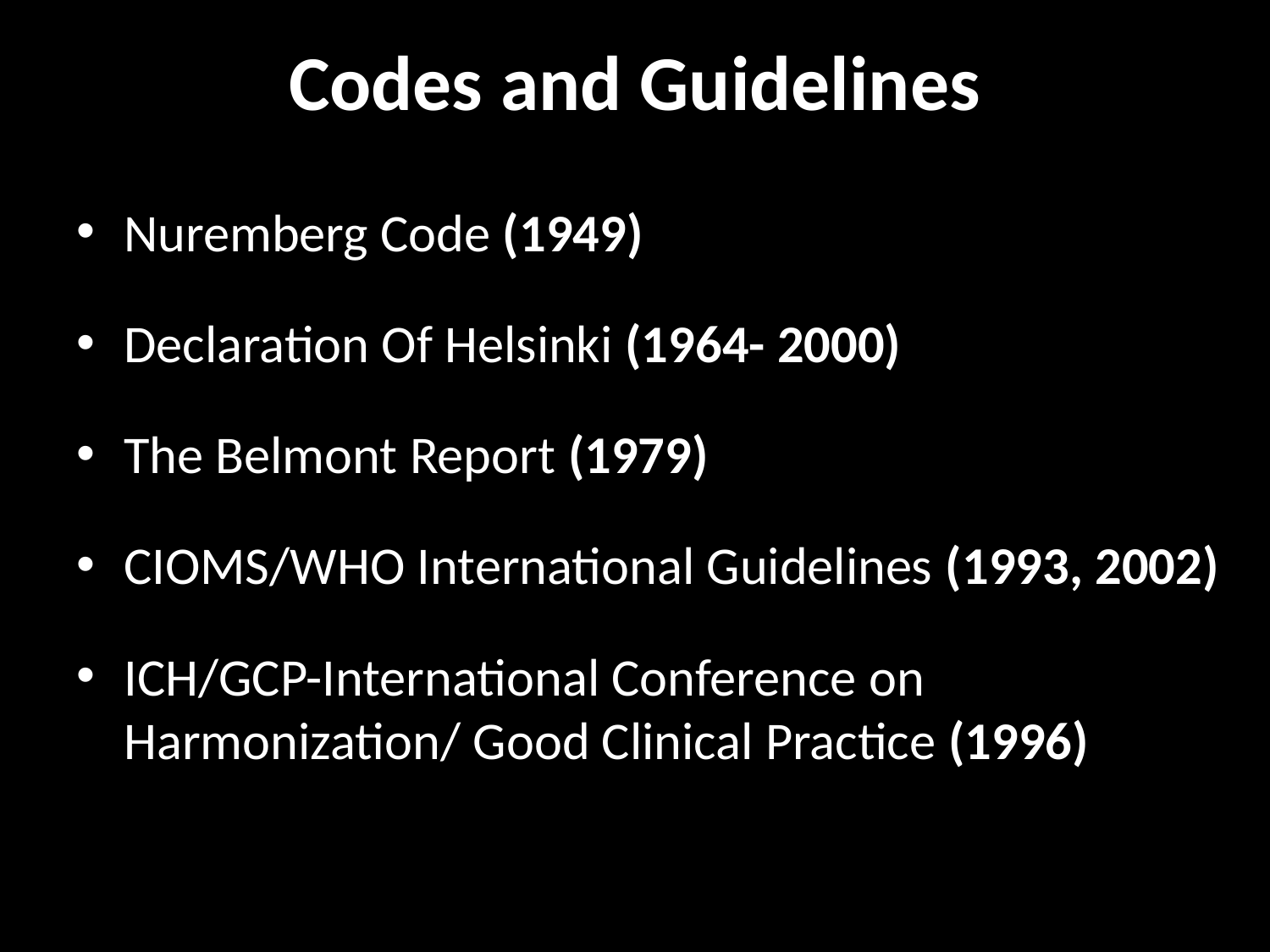

# Codes and Guidelines
Nuremberg Code (1949)

Declaration Of Helsinki (1964- 2000)

The Belmont Report (1979)

CIOMS/WHO International Guidelines (1993, 2002)

ICH/GCP-International Conference on Harmonization/ Good Clinical Practice (1996)